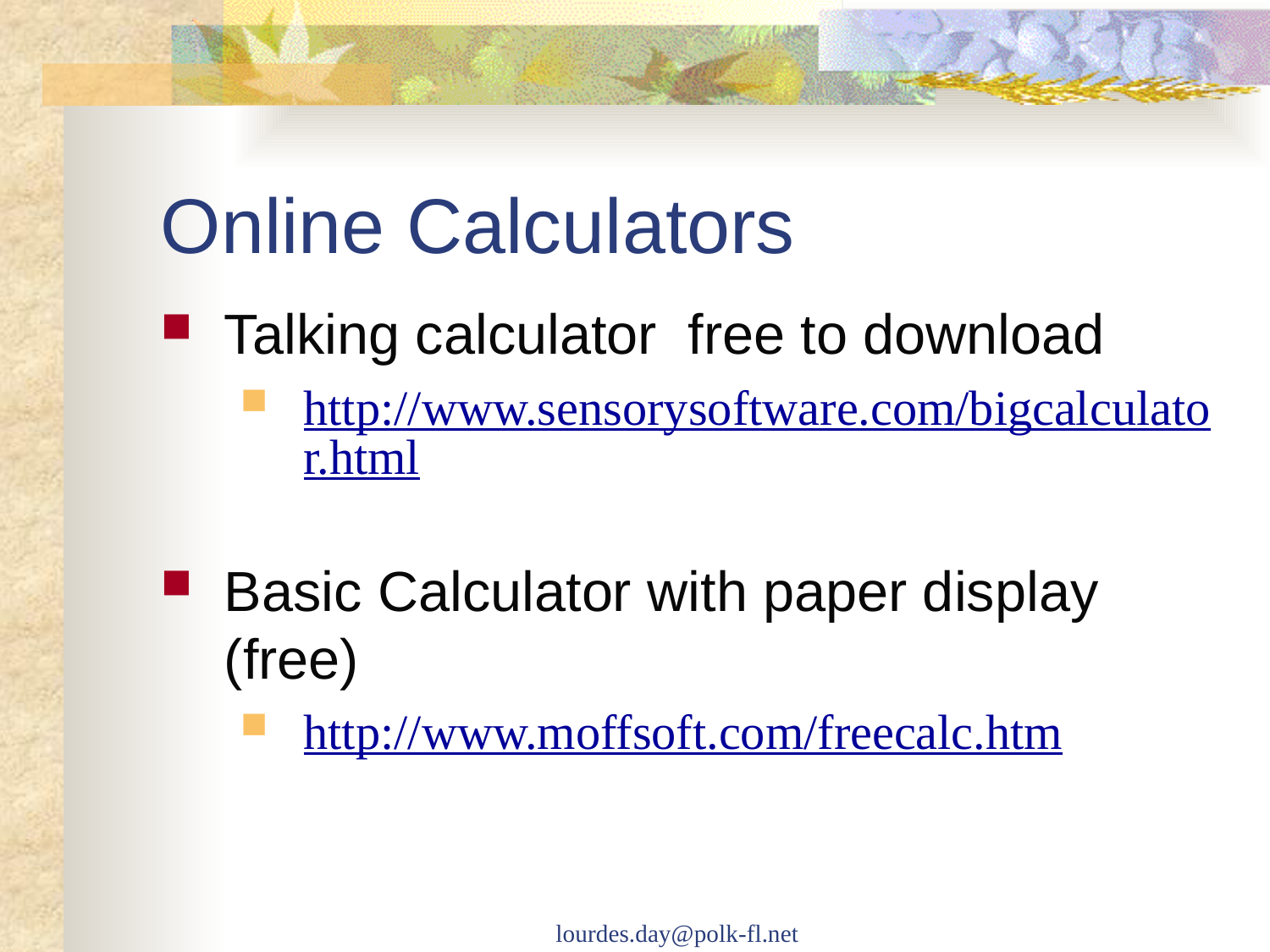

# Online Calculators
Talking calculator  free to download
http://www.sensorysoftware.com/bigcalculator.html
Basic Calculator with paper display (free)
http://www.moffsoft.com/freecalc.htm
lourdes.day@polk-fl.net